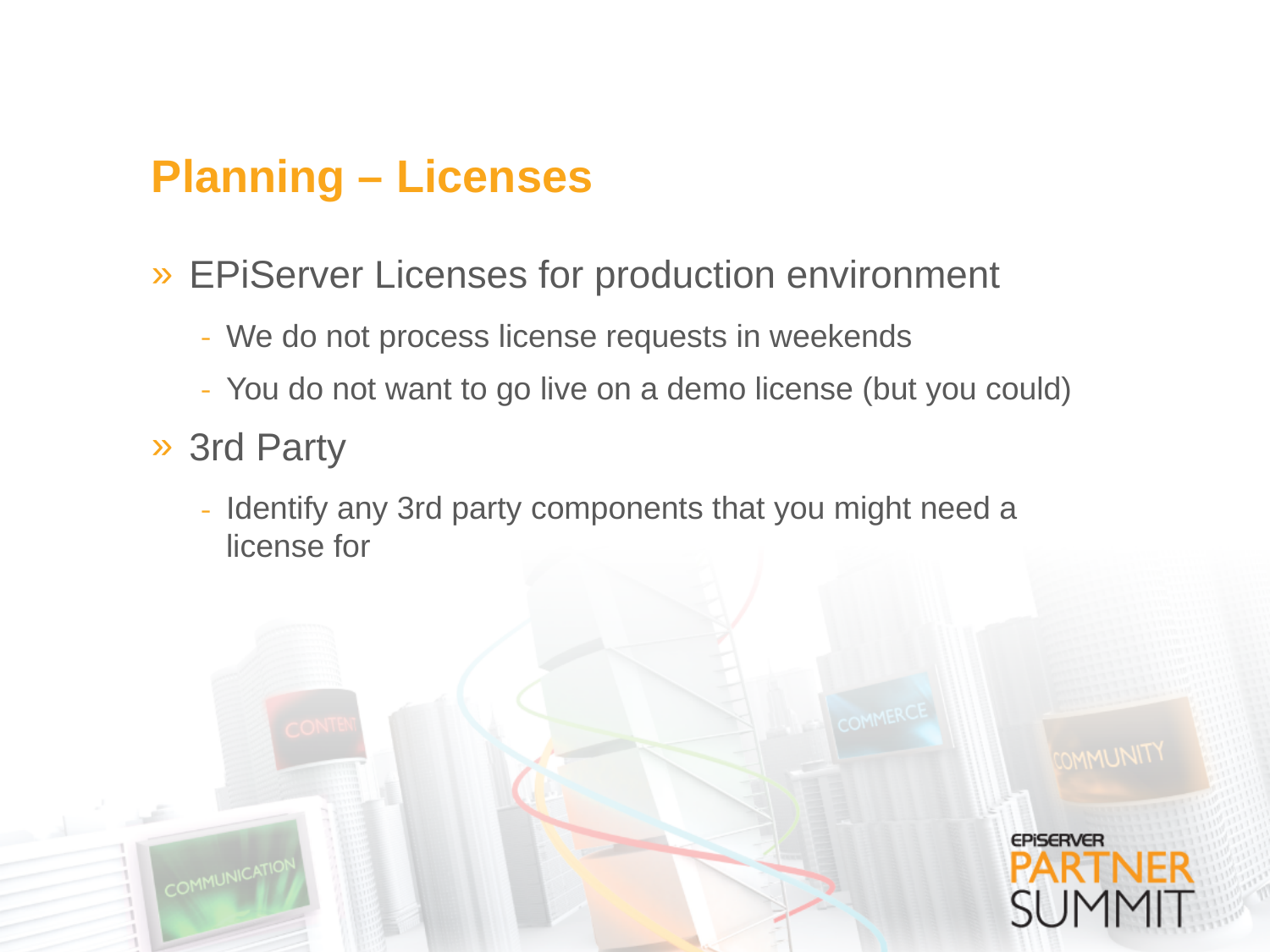

# Planning – Licenses
EPiServer Licenses for production environment
We do not process license requests in weekends
You do not want to go live on a demo license (but you could)
3rd Party
Identify any 3rd party components that you might need a license for